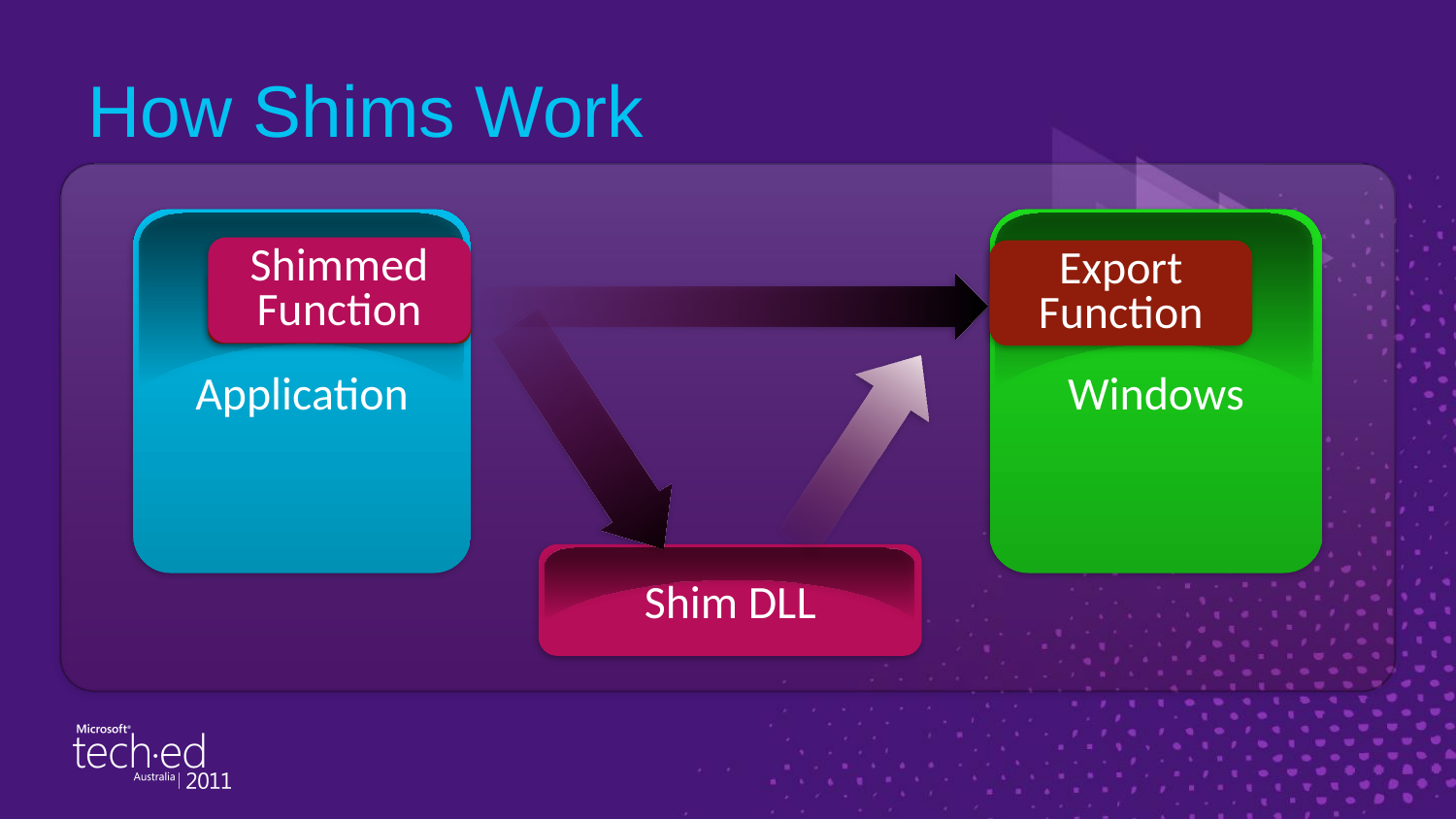

# How Shims Work

Application
Windows

Shimmed
Function
Export
Function
Import Function

Shim DLL